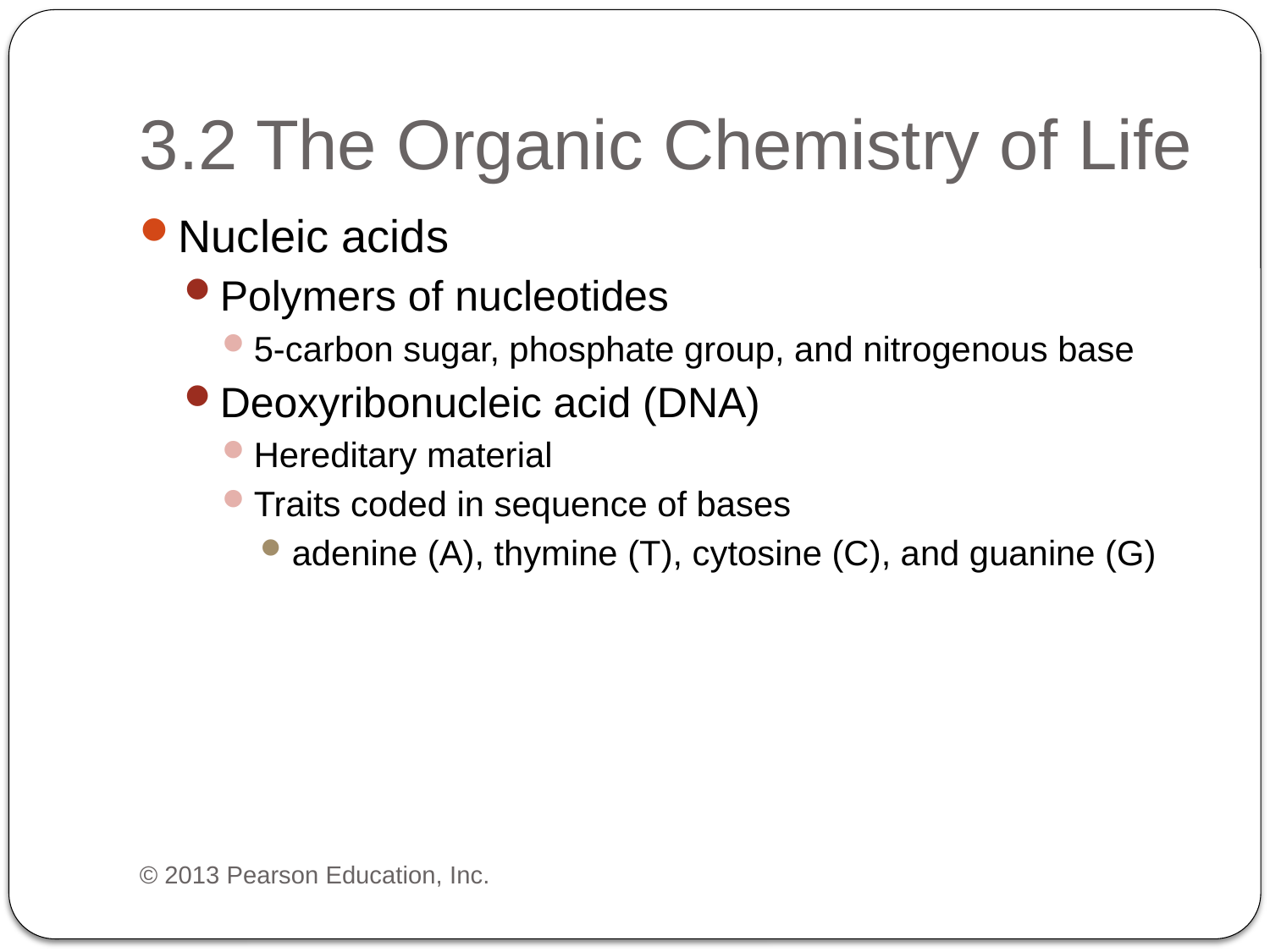

# 3.2 The Organic Chemistry of Life
Nucleic acids
Polymers of nucleotides
5-carbon sugar, phosphate group, and nitrogenous base
Deoxyribonucleic acid (DNA)
Hereditary material
Traits coded in sequence of bases
adenine (A), thymine (T), cytosine (C), and guanine (G)

© 2013 Pearson Education, Inc.